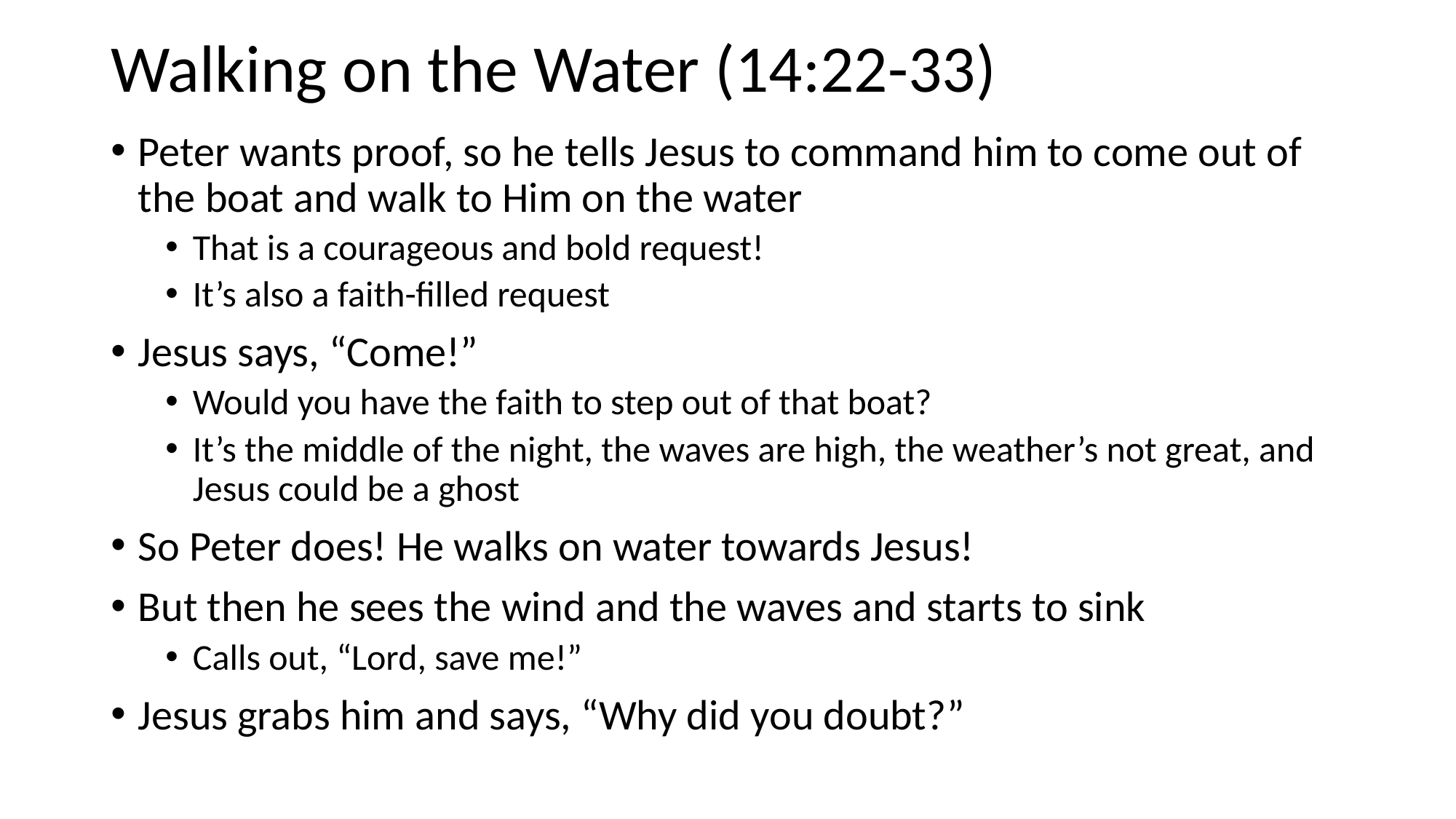

# Walking on the Water (14:22-33)
Peter wants proof, so he tells Jesus to command him to come out of the boat and walk to Him on the water
That is a courageous and bold request!
It’s also a faith-filled request
Jesus says, “Come!”
Would you have the faith to step out of that boat?
It’s the middle of the night, the waves are high, the weather’s not great, and Jesus could be a ghost
So Peter does! He walks on water towards Jesus!
But then he sees the wind and the waves and starts to sink
Calls out, “Lord, save me!”
Jesus grabs him and says, “Why did you doubt?”